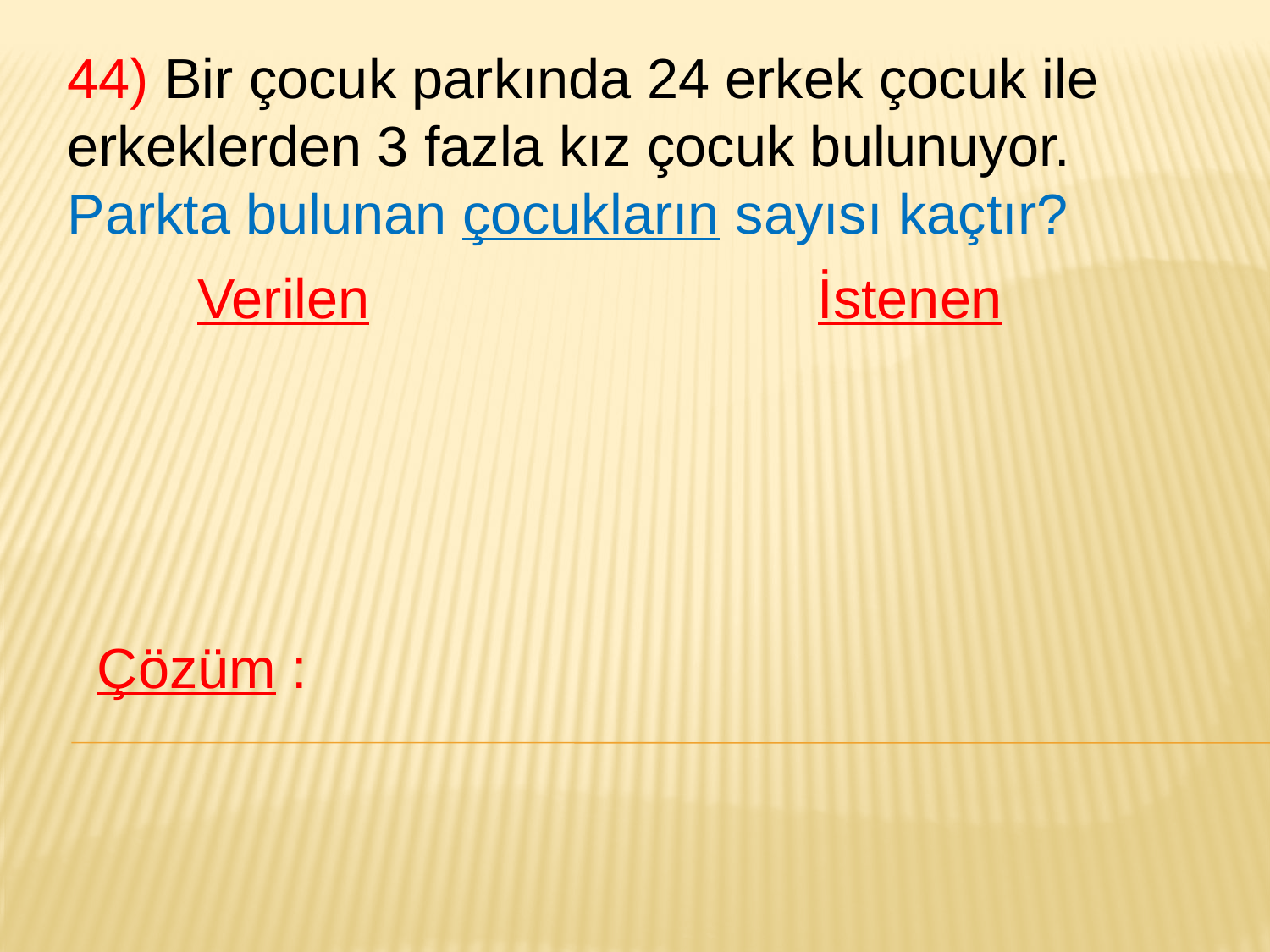

44) Bir çocuk parkında 24 erkek çocuk ile erkeklerden 3 fazla kız çocuk bulunuyor. Parkta bulunan çocukların sayısı kaçtır?

Verilen
İstenen
Çözüm :